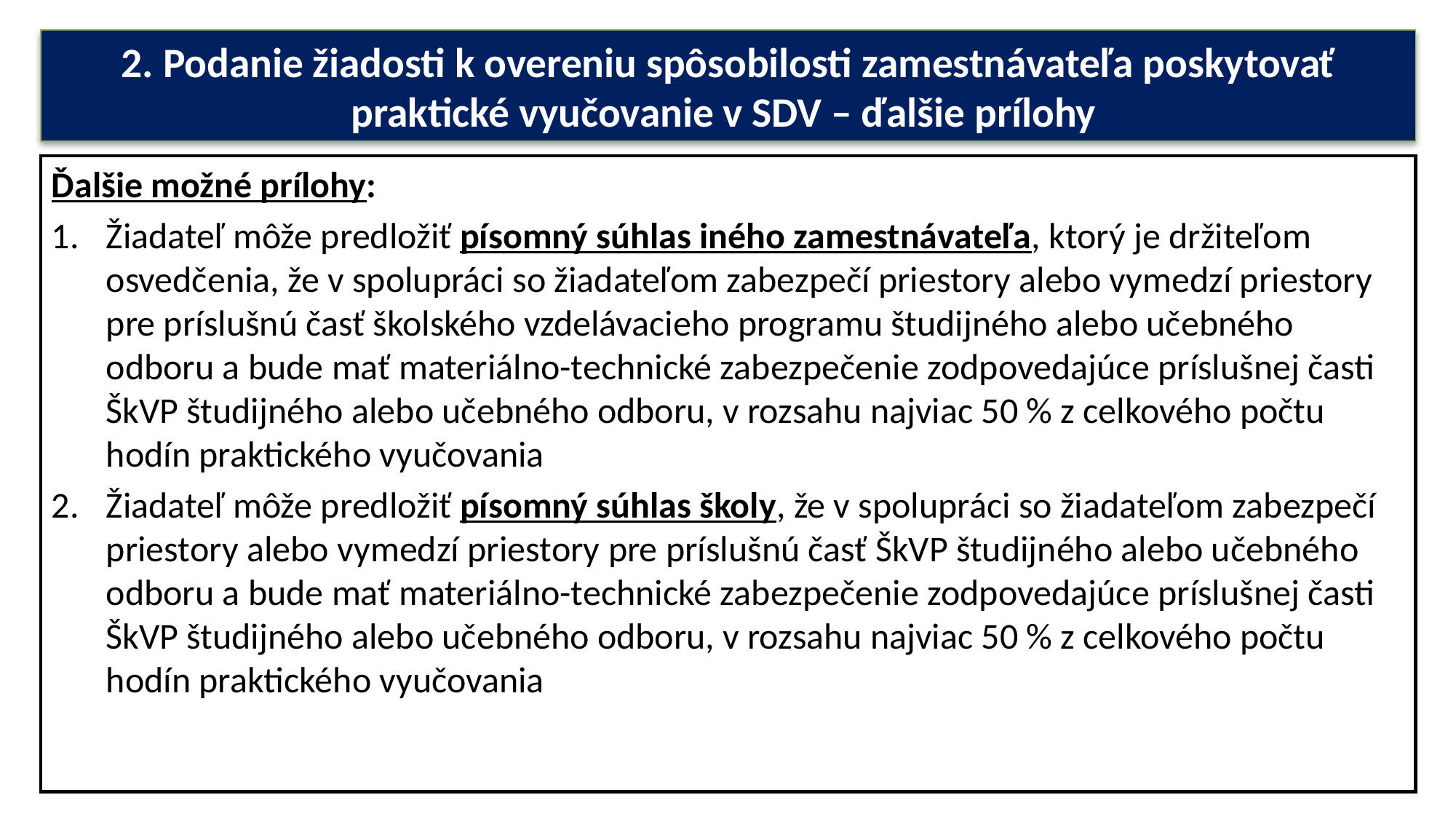

# 2. Podanie žiadosti k overeniu spôsobilosti zamestnávateľa poskytovať praktické vyučovanie v SDV – ďalšie prílohy
Ďalšie možné prílohy:
Žiadateľ môže predložiť písomný súhlas iného zamestnávateľa, ktorý je držiteľom osvedčenia, že v spolupráci so žiadateľom zabezpečí priestory alebo vymedzí priestory pre príslušnú časť školského vzdelávacieho programu študijného alebo učebného odboru a bude mať materiálno-technické zabezpečenie zodpovedajúce príslušnej časti ŠkVP študijného alebo učebného odboru, v rozsahu najviac 50 % z celkového počtu hodín praktického vyučovania
Žiadateľ môže predložiť písomný súhlas školy, že v spolupráci so žiadateľom zabezpečí priestory alebo vymedzí priestory pre príslušnú časť ŠkVP študijného alebo učebného odboru a bude mať materiálno-technické zabezpečenie zodpovedajúce príslušnej časti ŠkVP študijného alebo učebného odboru, v rozsahu najviac 50 % z celkového počtu hodín praktického vyučovania